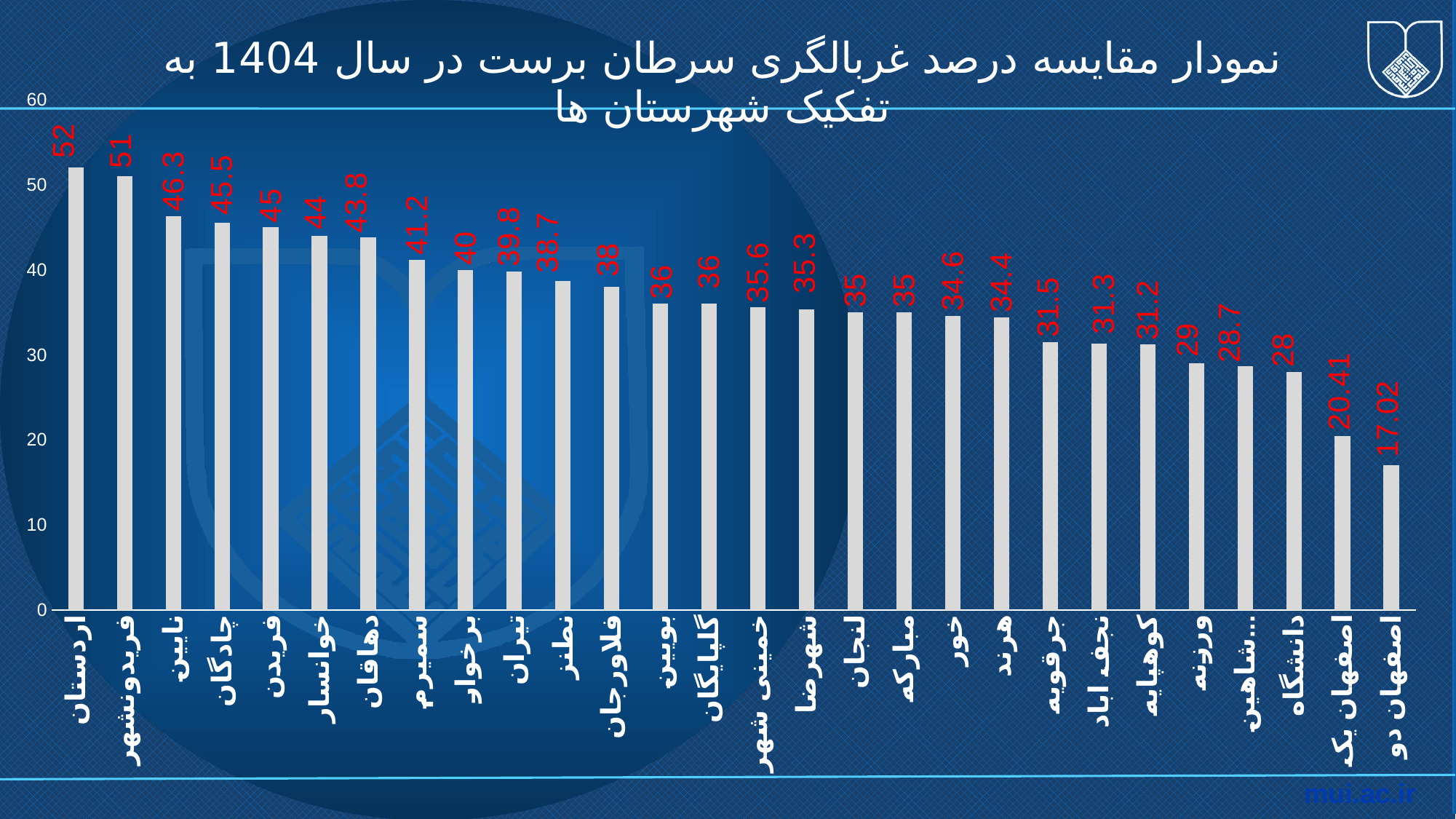

### Chart: نمودار مقایسه درصد غربالگری سرطان برست در سال 1404 به تفکیک شهرستان ها

| Category | 1404 |
|---|---|
| اردستان | 52.0 |
| فریدونشهر | 51.0 |
| نایین | 46.3 |
| چادگان | 45.5 |
| فریدن | 45.0 |
| خوانسار | 44.0 |
| دهاقان | 43.8 |
| سمیرم | 41.2 |
| برخوار | 40.0 |
| تیران | 39.8 |
| نطنز | 38.7 |
| فلاورجان | 38.0 |
| بویین | 36.0 |
| گلپایگان | 36.0 |
| خمینی شهر | 35.6 |
| شهرضا | 35.3 |
| لنجان | 35.0 |
| مبارکه | 35.0 |
| خور | 34.6 |
| هرند | 34.4 |
| جرقویه | 31.5 |
| نجف اباد | 31.3 |
| کوهپایه | 31.2 |
| ورزنه | 29.0 |
| شاهین شهر | 28.7 |
| دانشگاه | 28.0 |
| اصفهان یک | 20.41 |
| اصفهان دو | 17.02 |